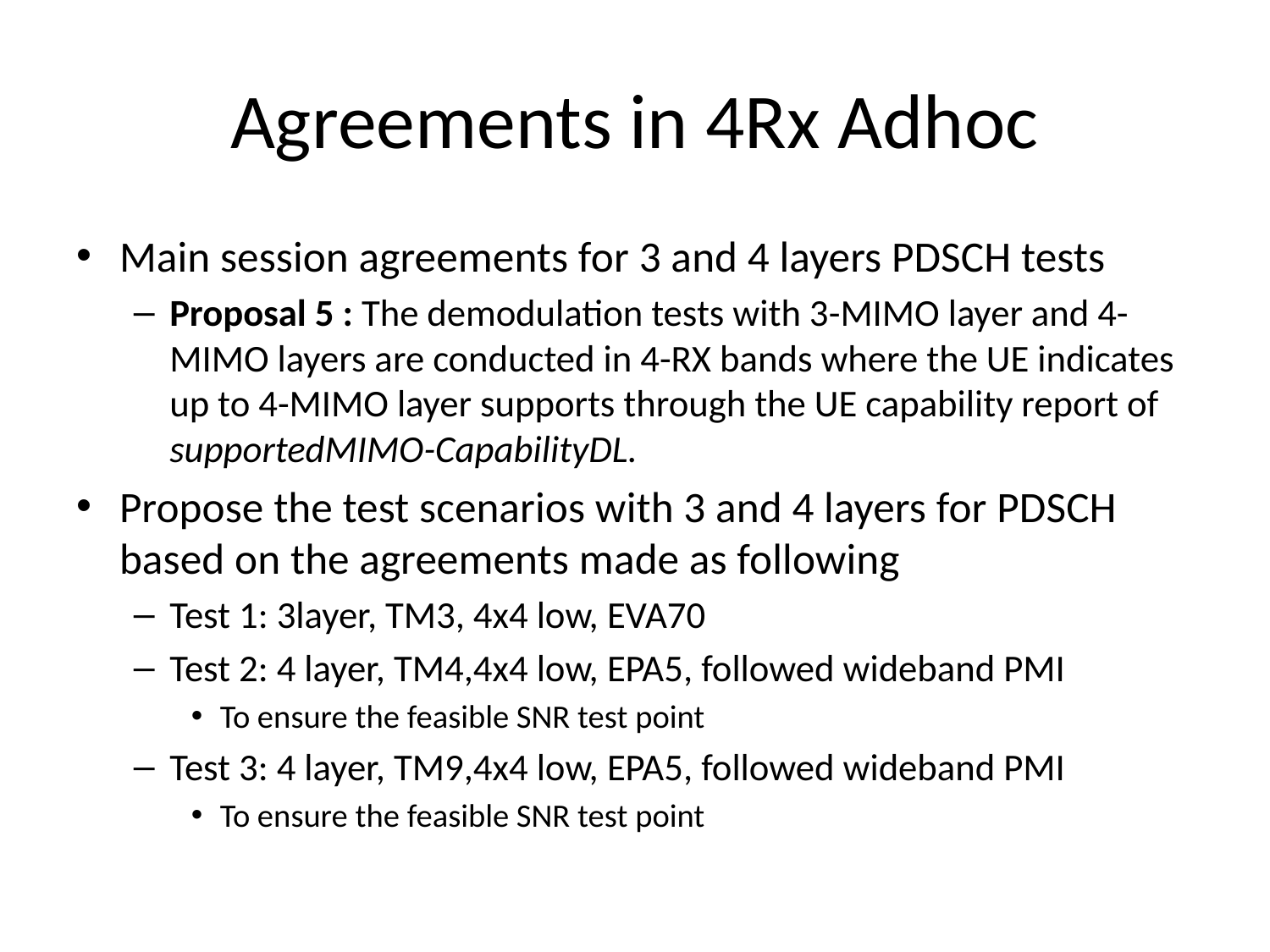

# Agreements in 4Rx Adhoc
Main session agreements for 3 and 4 layers PDSCH tests
Proposal 5 : The demodulation tests with 3-MIMO layer and 4-MIMO layers are conducted in 4-RX bands where the UE indicates up to 4-MIMO layer supports through the UE capability report of supportedMIMO-CapabilityDL.
Propose the test scenarios with 3 and 4 layers for PDSCH based on the agreements made as following
Test 1: 3layer, TM3, 4x4 low, EVA70
Test 2: 4 layer, TM4,4x4 low, EPA5, followed wideband PMI
To ensure the feasible SNR test point
Test 3: 4 layer, TM9,4x4 low, EPA5, followed wideband PMI
To ensure the feasible SNR test point